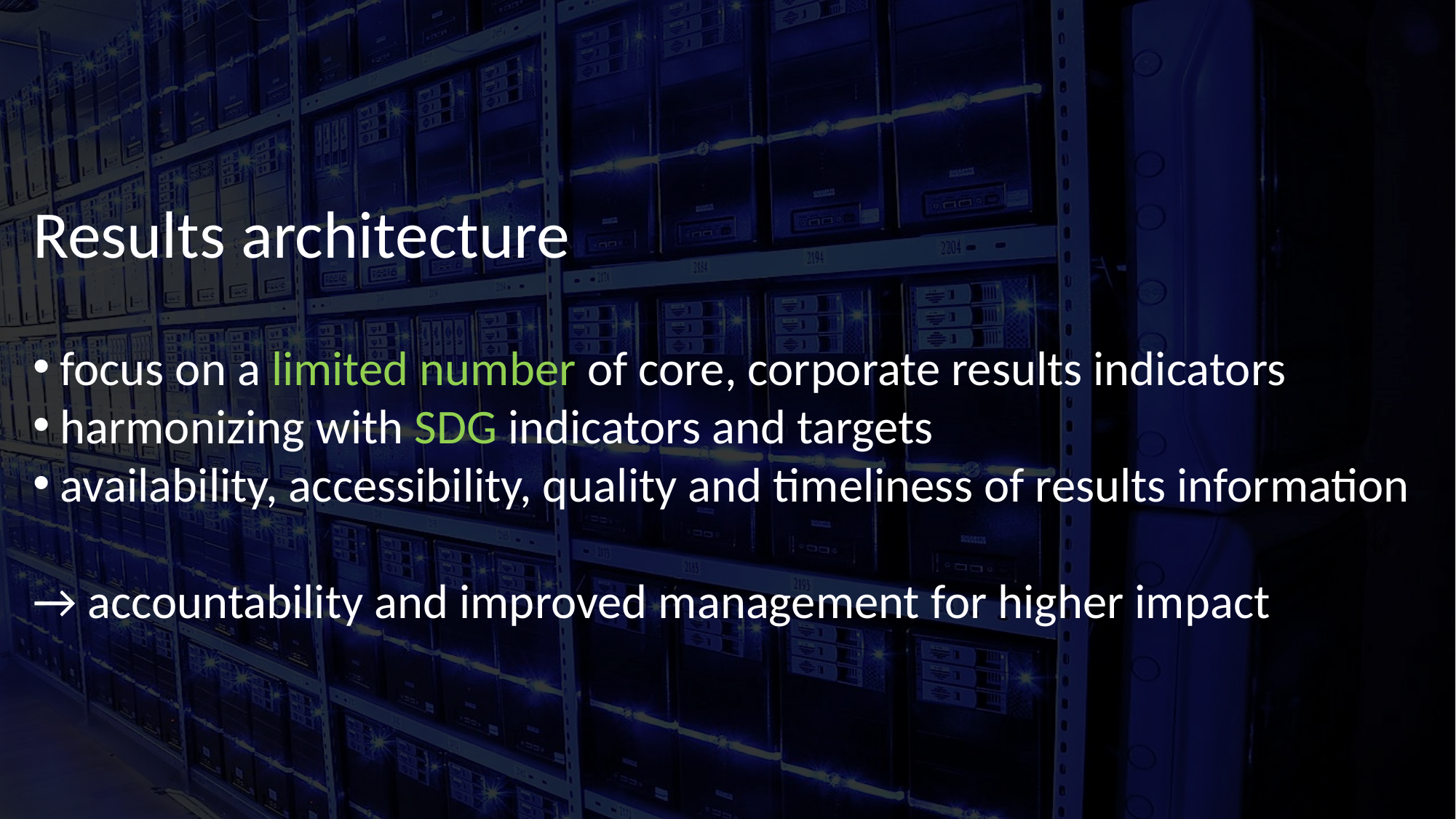

Results architecture

focus on a limited number of core, corporate results indicators
harmonizing with SDG indicators and targets
availability, accessibility, quality and timeliness of results information

→ accountability and improved management for higher impact